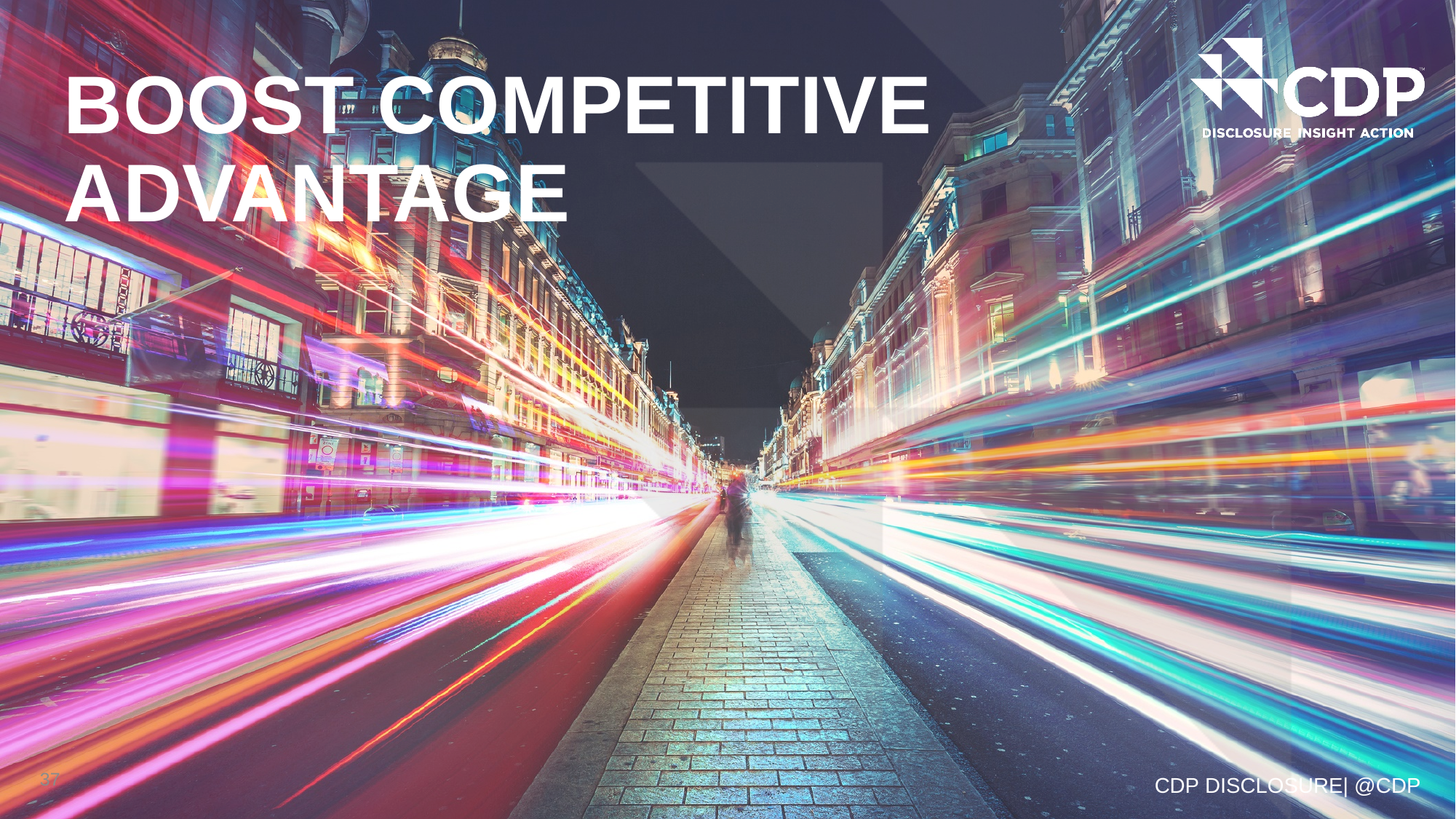

BOOST COMPETITIVE ADVANTAGE
37
CDP DISCLOSURE| @CDP